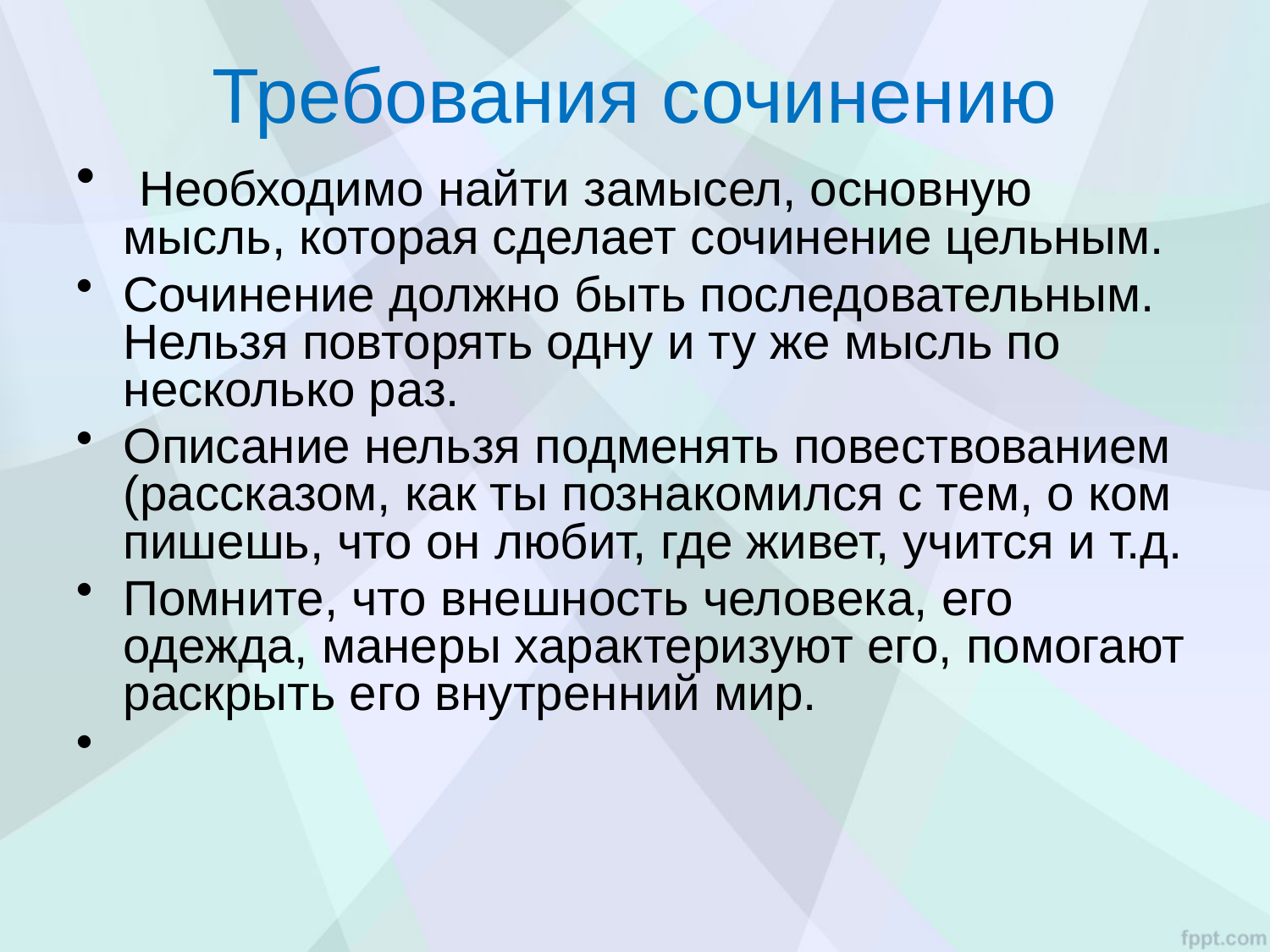

# Требования сочинению
 Необходимо найти замысел, основную мысль, которая сделает сочинение цельным.
Сочинение должно быть последовательным. Нельзя повторять одну и ту же мысль по несколько раз.
Описание нельзя подменять повествованием (рассказом, как ты познакомился с тем, о ком пишешь, что он любит, где живет, учится и т.д.
Помните, что внешность человека, его одежда, манеры характеризуют его, помогают раскрыть его внутренний мир.